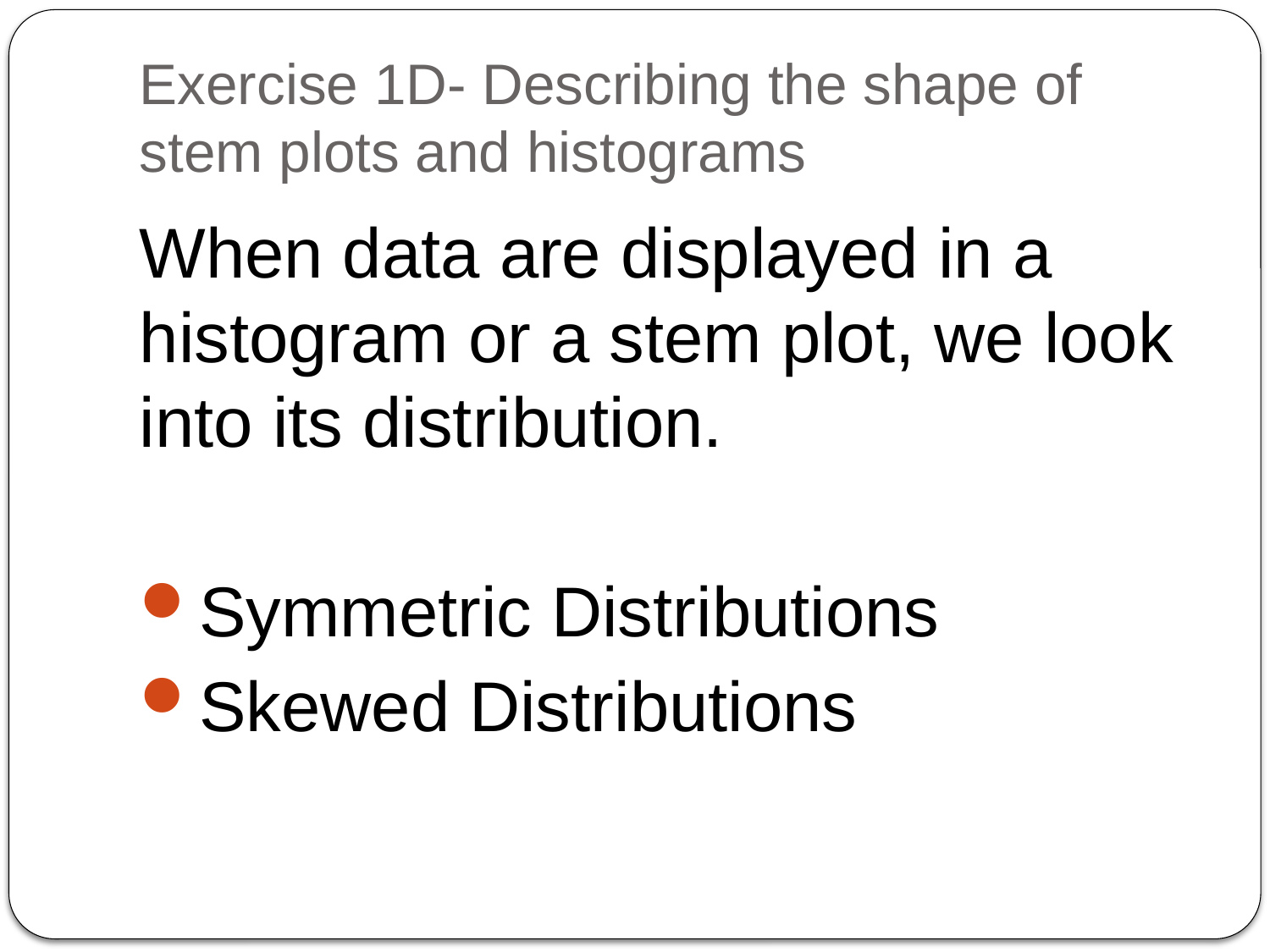

# Exercise 1D- Describing the shape of stem plots and histograms
When data are displayed in a histogram or a stem plot, we look into its distribution.

Symmetric Distributions
Skewed Distributions